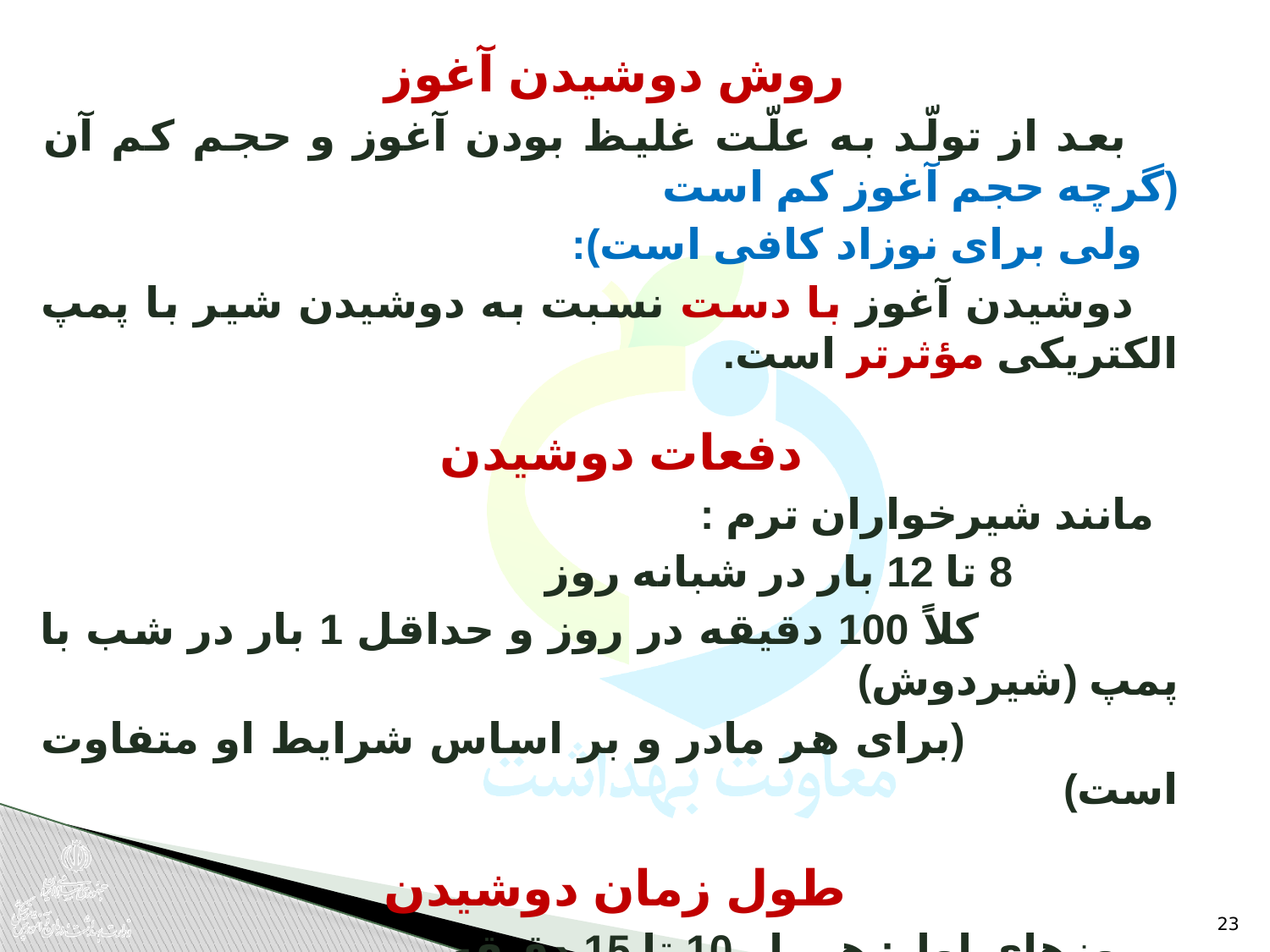

روش دوشیدن آغوز
   بعد از تولّد به علّت غلیظ بودن آغوز و حجم کم آن (گرچه حجم آغوز کم است
   ولی برای نوزاد کافی است):
   دوشیدن آغوز با دست نسبت به دوشیدن شیر با پمپ الکتریکی مؤثرتر است.

دفعات دوشیدن
  مانند شیرخواران ترم :
              8 تا 12 بار در شبانه روز
              کلاً 100 دقیقه در روز و حداقل 1 بار در شب با پمپ (شیردوش)
              (برای هر مادر و بر اساس شرایط او متفاوت است)

طول زمان دوشیدن
   روزهای اول: هر بار 10 تا 15 دقیقه
   بعد از جاری شدن شیر: علاوه بر زمان 10 تا 15 دقیقه، مدت دو دقیقه هم
   پس از خروج آخرین قطرات شیر دوشیدن باید ادامه داشته باشد.

23